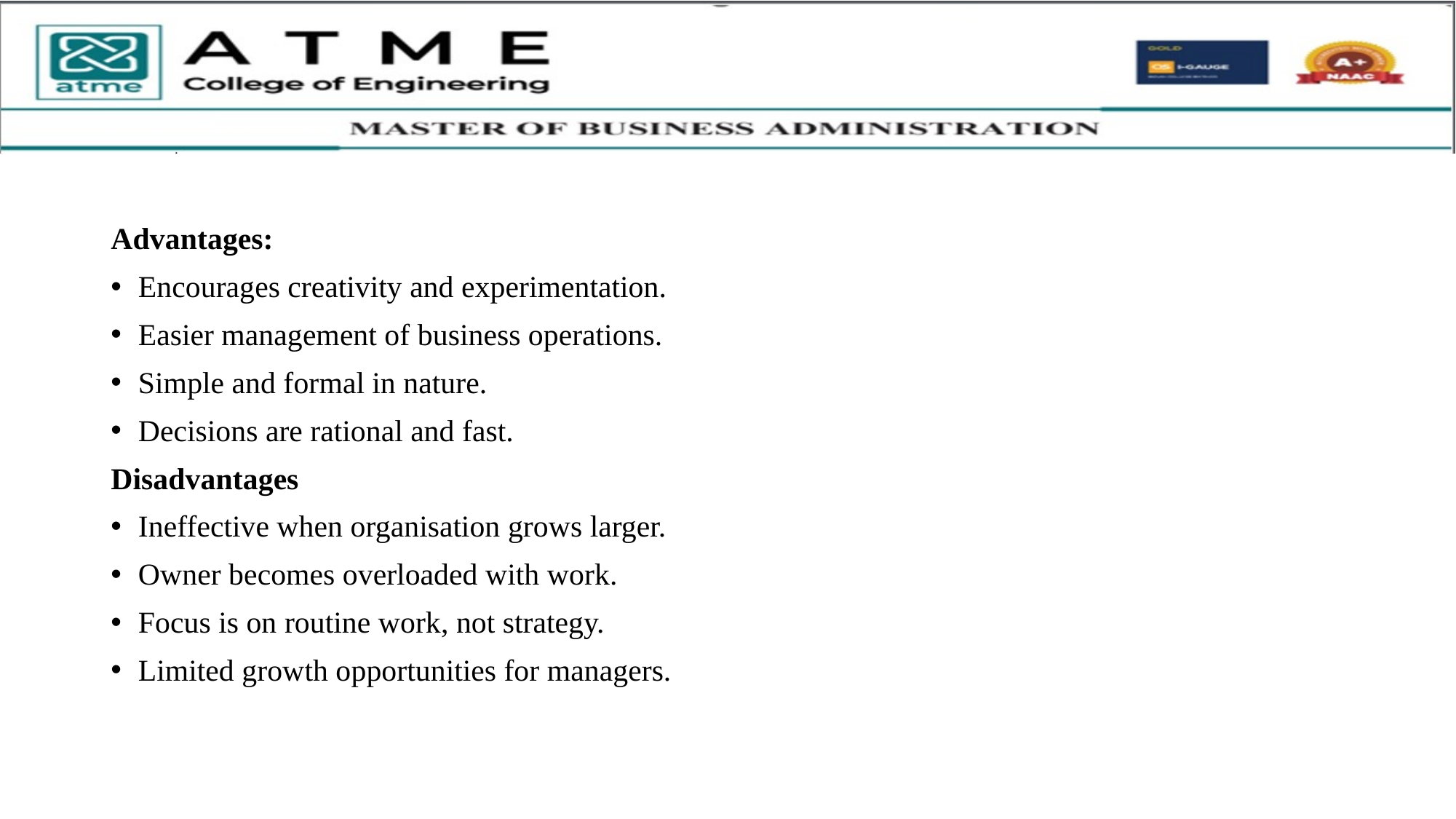

Advantages:
Encourages creativity and experimentation.
Easier management of business operations.
Simple and formal in nature.
Decisions are rational and fast.
Disadvantages
Ineffective when organisation grows larger.
Owner becomes overloaded with work.
Focus is on routine work, not strategy.
Limited growth opportunities for managers.